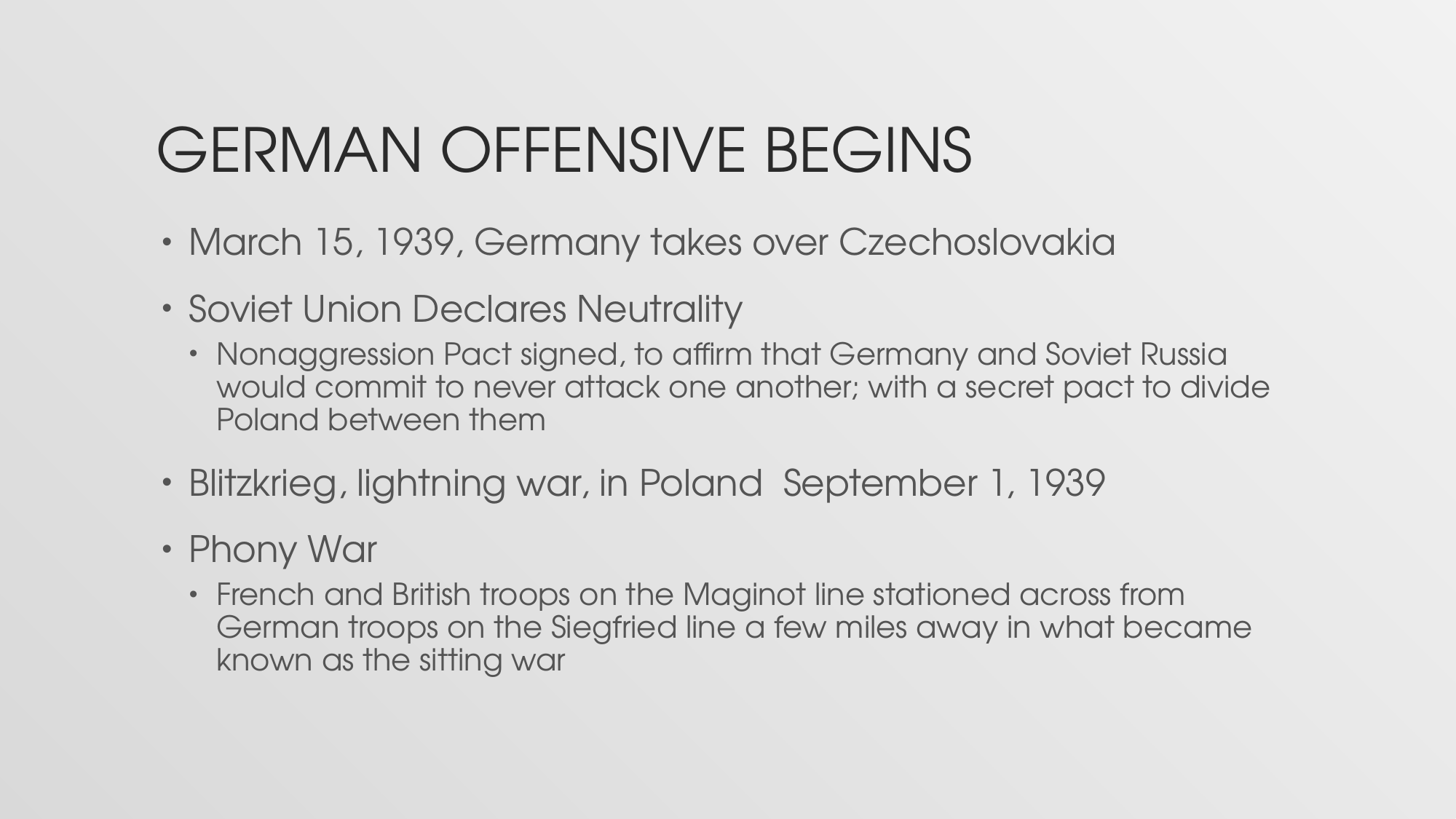

# German offensive begins
March 15, 1939, Germany takes over Czechoslovakia
Soviet Union Declares Neutrality
Nonaggression Pact signed, to affirm that Germany and Soviet Russia would commit to never attack one another; with a secret pact to divide Poland between them
Blitzkrieg, lightning war, in Poland  September 1, 1939
Phony War
French and British troops on the Maginot line stationed across from German troops on the Siegfried line a few miles away in what became known as the sitting war